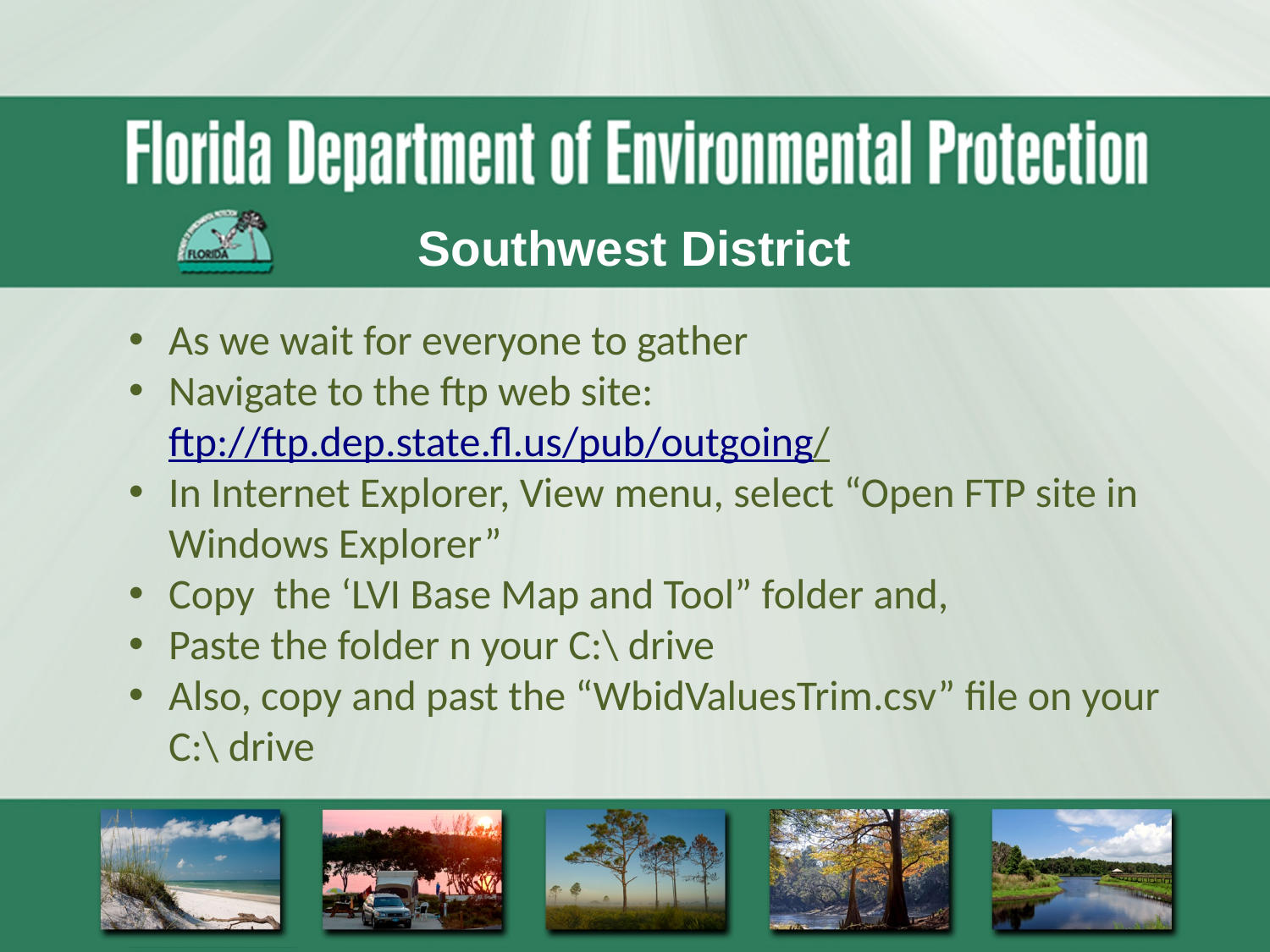

Southwest District
As we wait for everyone to gather
Navigate to the ftp web site: ftp://ftp.dep.state.fl.us/pub/outgoing/
In Internet Explorer, View menu, select “Open FTP site in Windows Explorer”
Copy  the ‘LVI Base Map and Tool” folder and,
Paste the folder n your C:\ drive
Also, copy and past the “WbidValuesTrim.csv” file on your C:\ drive